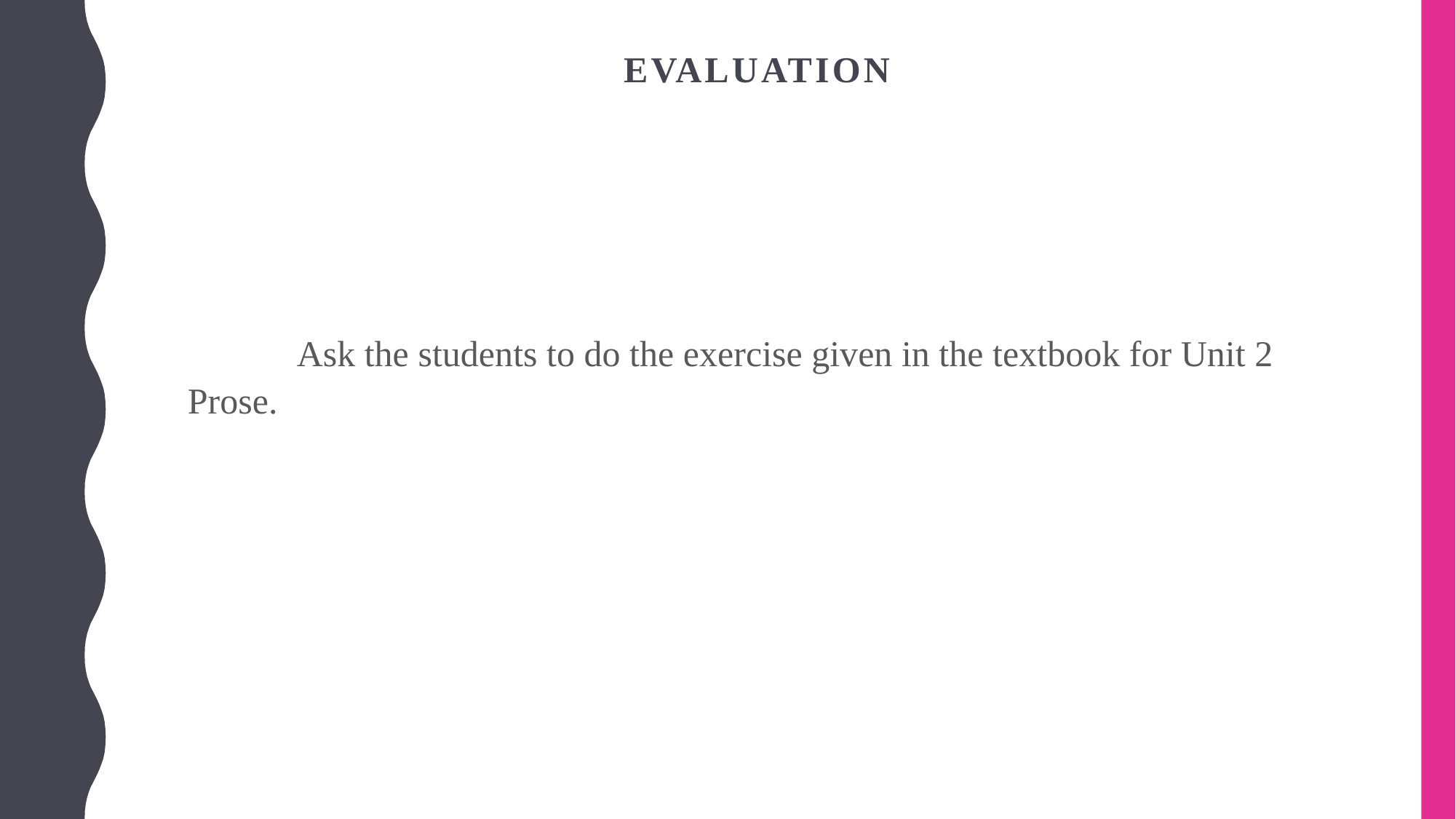

# Evaluation

		Ask the students to do the exercise given in the textbook for Unit 2 Prose.